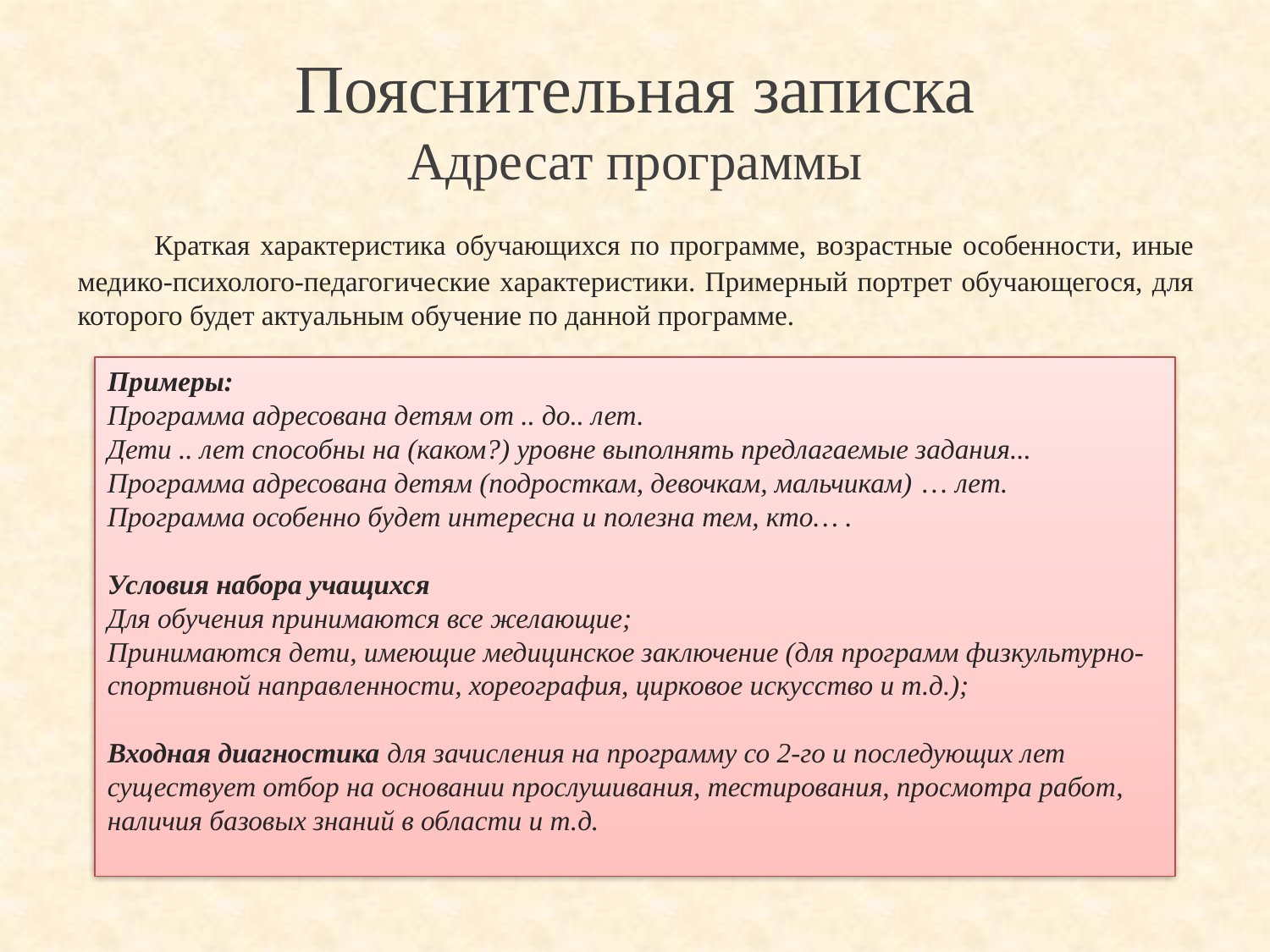

# Пояснительная записка Адресат программы
      Краткая характеристика обучающихся по программе, возрастные особенности, иные медико-психолого-педагогические характеристики. Примерный портрет обучающегося, для которого будет актуальным обучение по данной программе.

Примеры:
Программа адресована детям от .. до.. лет.
Дети .. лет способны на (каком?) уровне выполнять предлагаемые задания...
Программа адресована детям (подросткам, девочкам, мальчикам) … лет.
Программа особенно будет интересна и полезна тем, кто… .

Условия набора учащихся
Для обучения принимаются все желающие;
Принимаются дети, имеющие медицинское заключение (для программ физкультурно-спортивной направленности, хореография, цирковое искусство и т.д.);

Входная диагностика для зачисления на программу со 2-го и последующих лет  существует отбор на основании прослушивания, тестирования, просмотра работ, наличия базовых знаний в области и т.д.